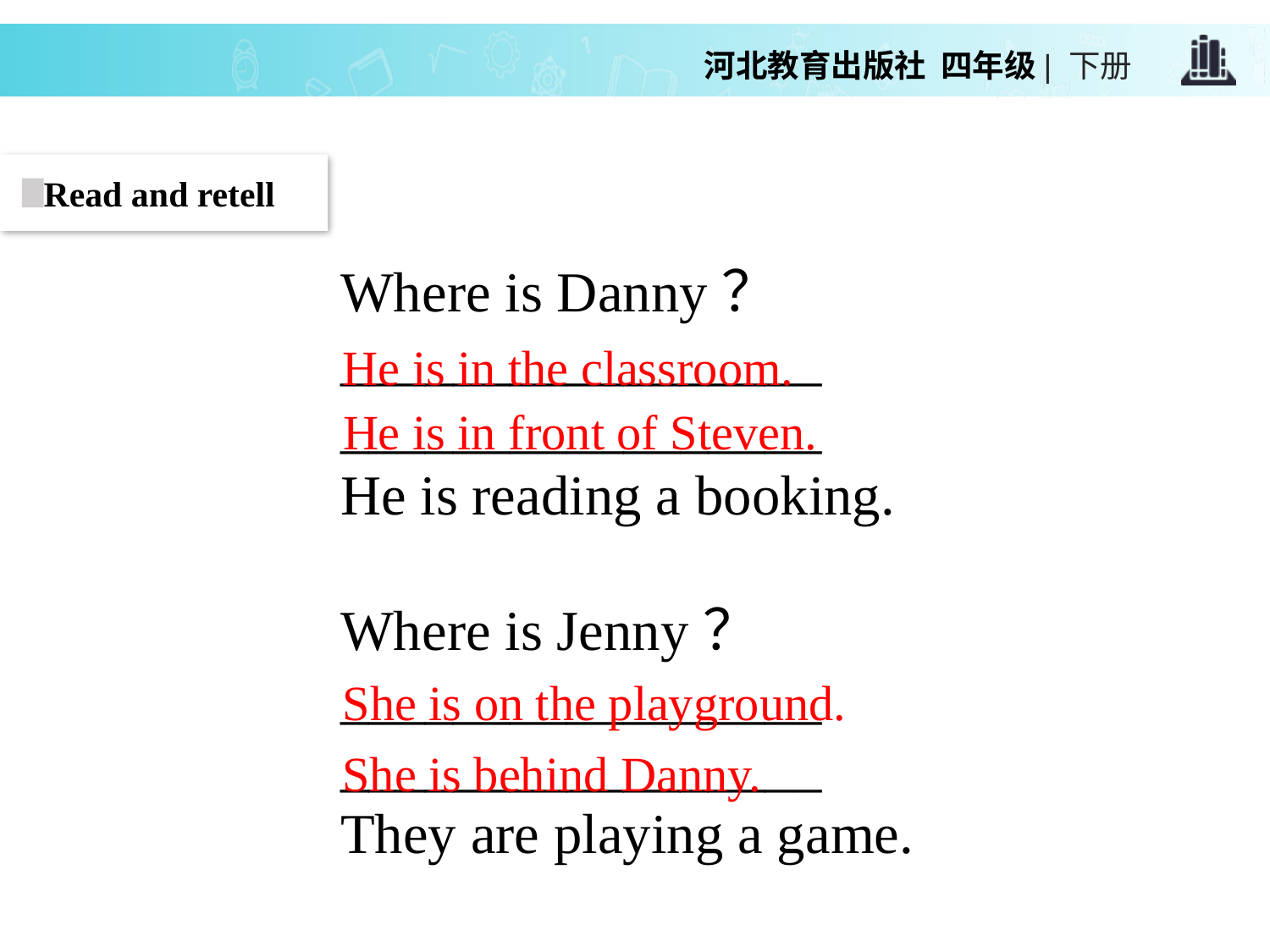

Read and retell

Where is Danny？
_________________
_________________
He is reading a booking.

Where is Jenny？
_________________
_________________
They are playing a game.
He is in the classroom.
He is in front of Steven.
She is on the playground.
She is behind Danny.